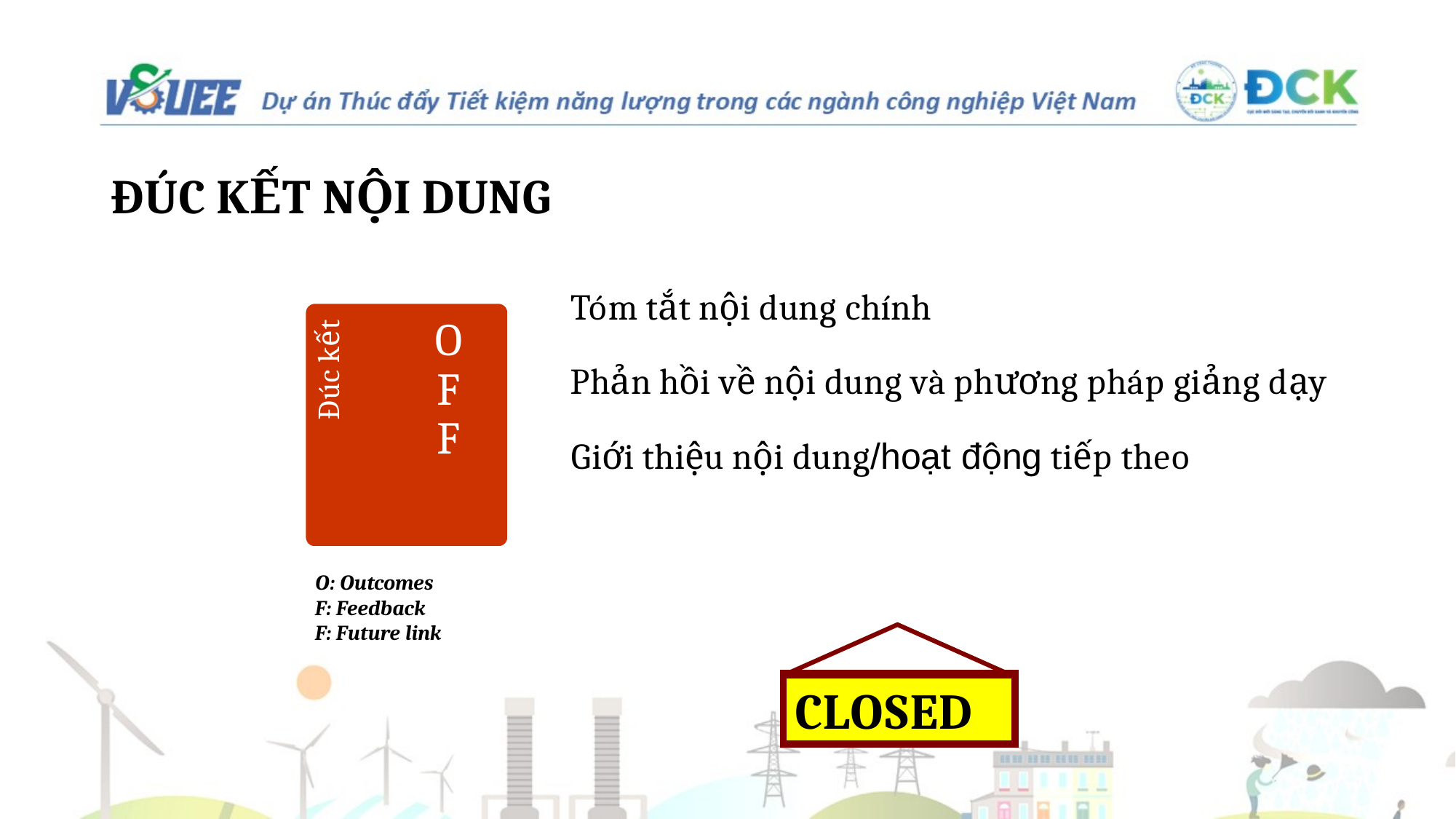

# ĐÚC KẾT NỘI DUNG
Tóm tắt nội dung chính
Phản hồi về nội dung và phương pháp giảng dạy
Giới thiệu nội dung/hoạt động tiếp theo

O
F
F
Đúc kết
O: Outcomes
F: Feedback
F: Future link

CLOSED